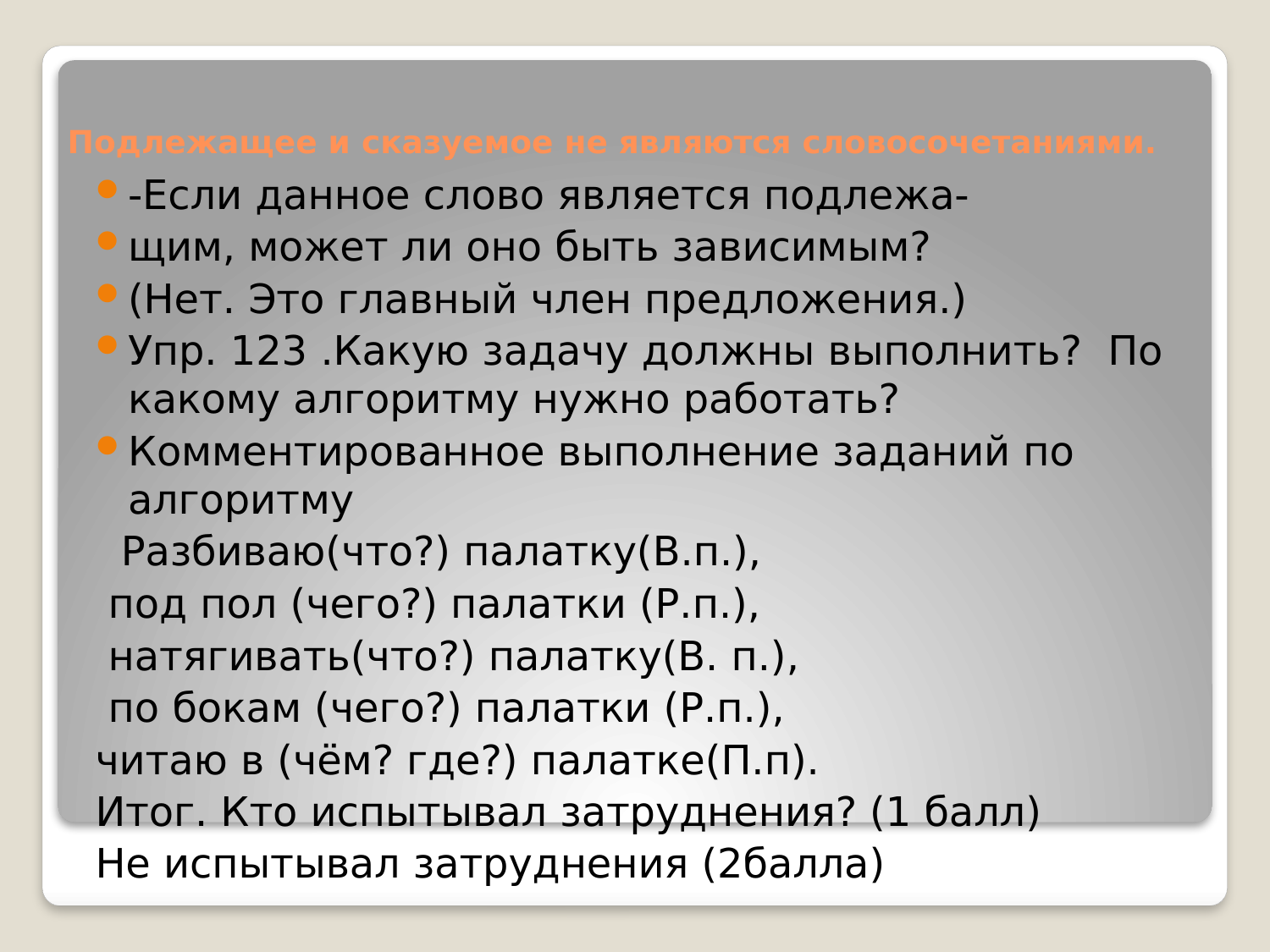

# Подлежащее и сказуемое не являются словосочетаниями.
-Если данное слово является подлежа-
щим, может ли оно быть зависимым?
(Нет. Это главный член предложения.)
Упр. 123 .Какую задачу должны выполнить?  По какому алгоритму нужно работать?
Комментированное выполнение заданий по алгоритму
  Разбиваю(что?) палатку(В.п.),
 под пол (чего?) палатки (Р.п.),
 натягивать(что?) палатку(В. п.),
 по бокам (чего?) палатки (Р.п.),
читаю в (чём? где?) палатке(П.п).
Итог. Кто испытывал затруднения? (1 балл)
Не испытывал затруднения (2балла)